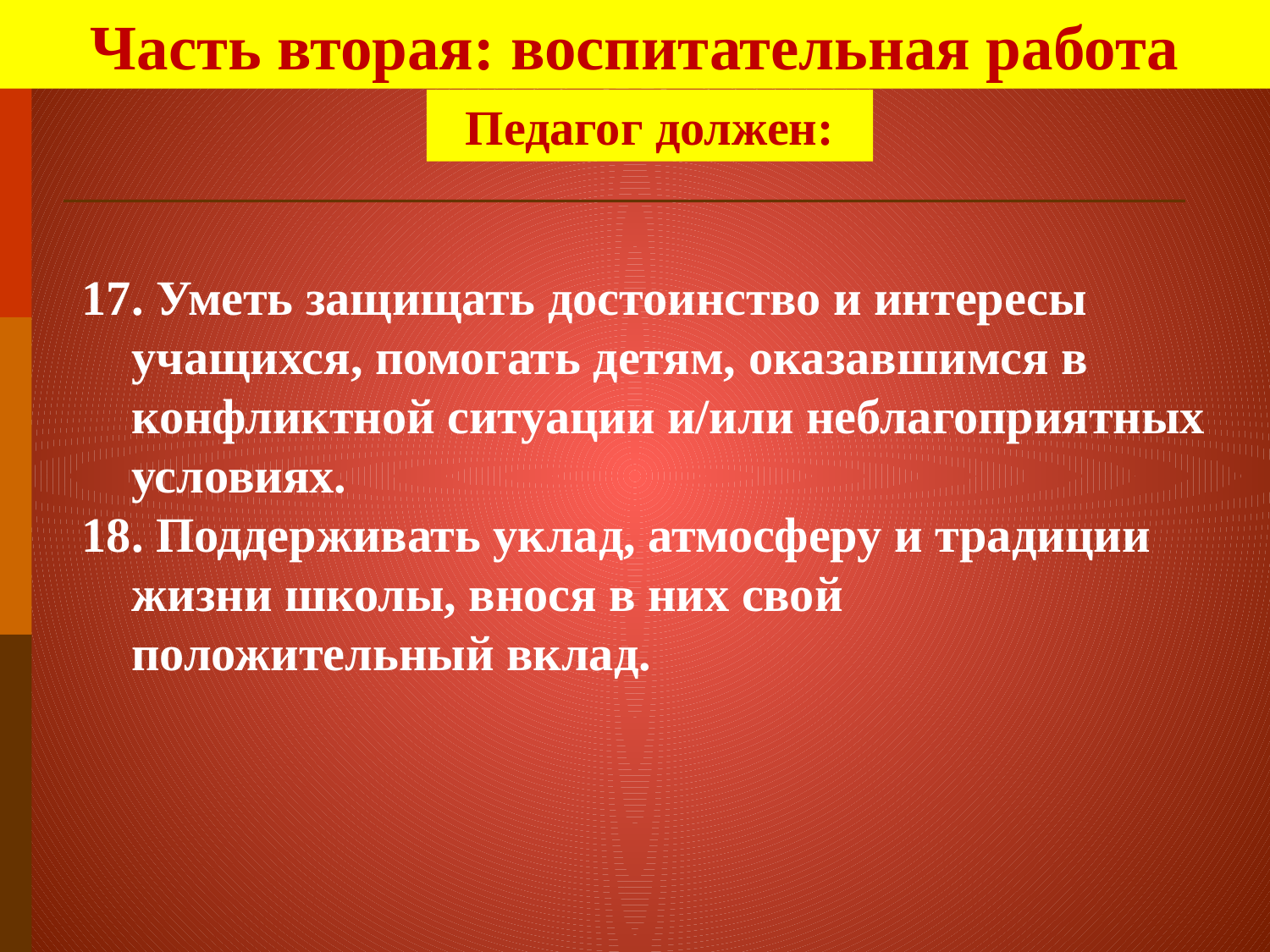

Часть вторая: воспитательная работа
Педагог должен:
17. Уметь защищать достоинство и интересы учащихся, помогать детям, оказавшимся в конфликтной ситуации и/или неблагоприятных условиях.
18. Поддерживать уклад, атмосферу и традиции жизни школы, внося в них свой положительный вклад.